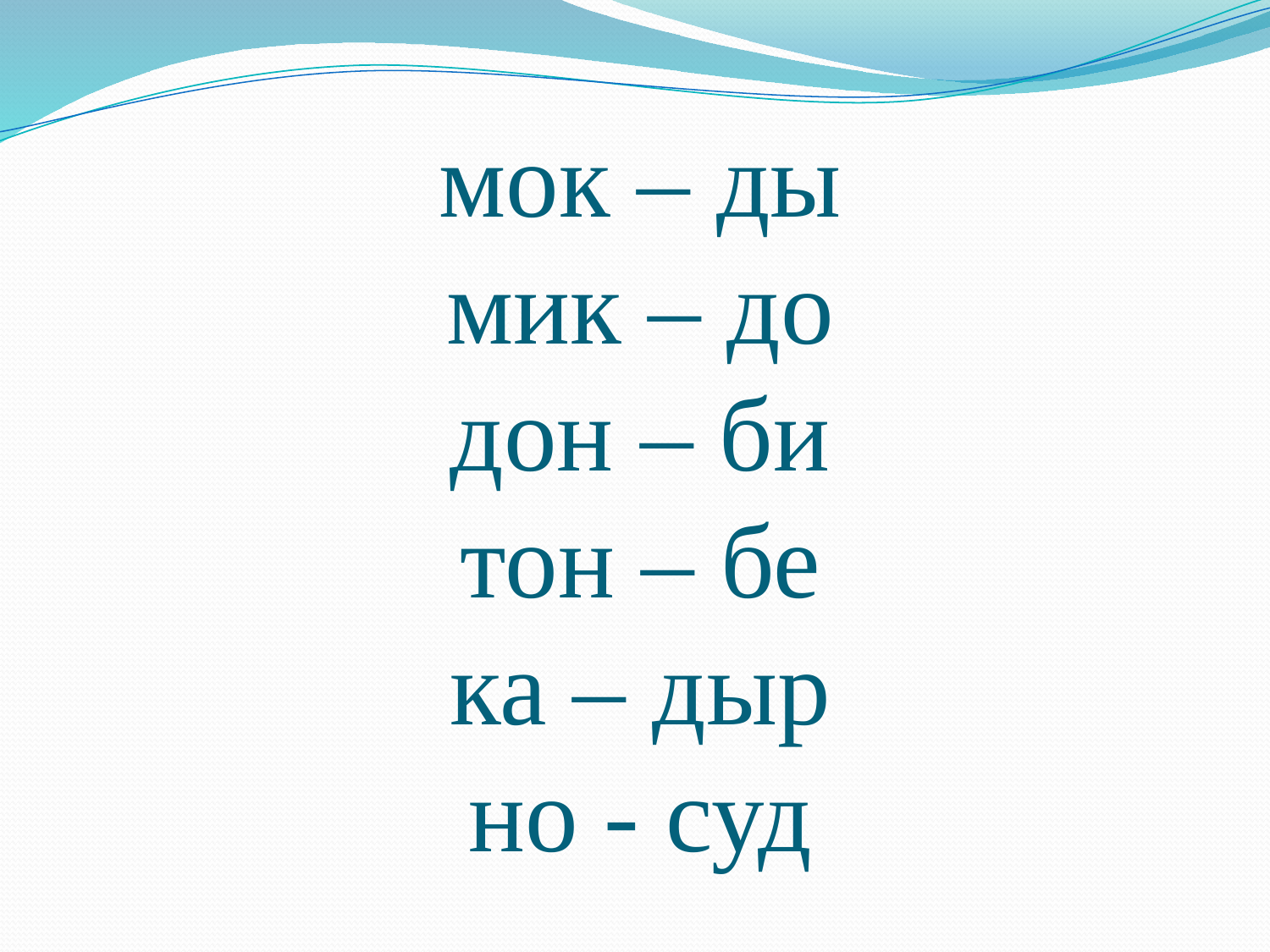

# мок – ды мик – до дон – би тон – бе ка – дыр но - суд